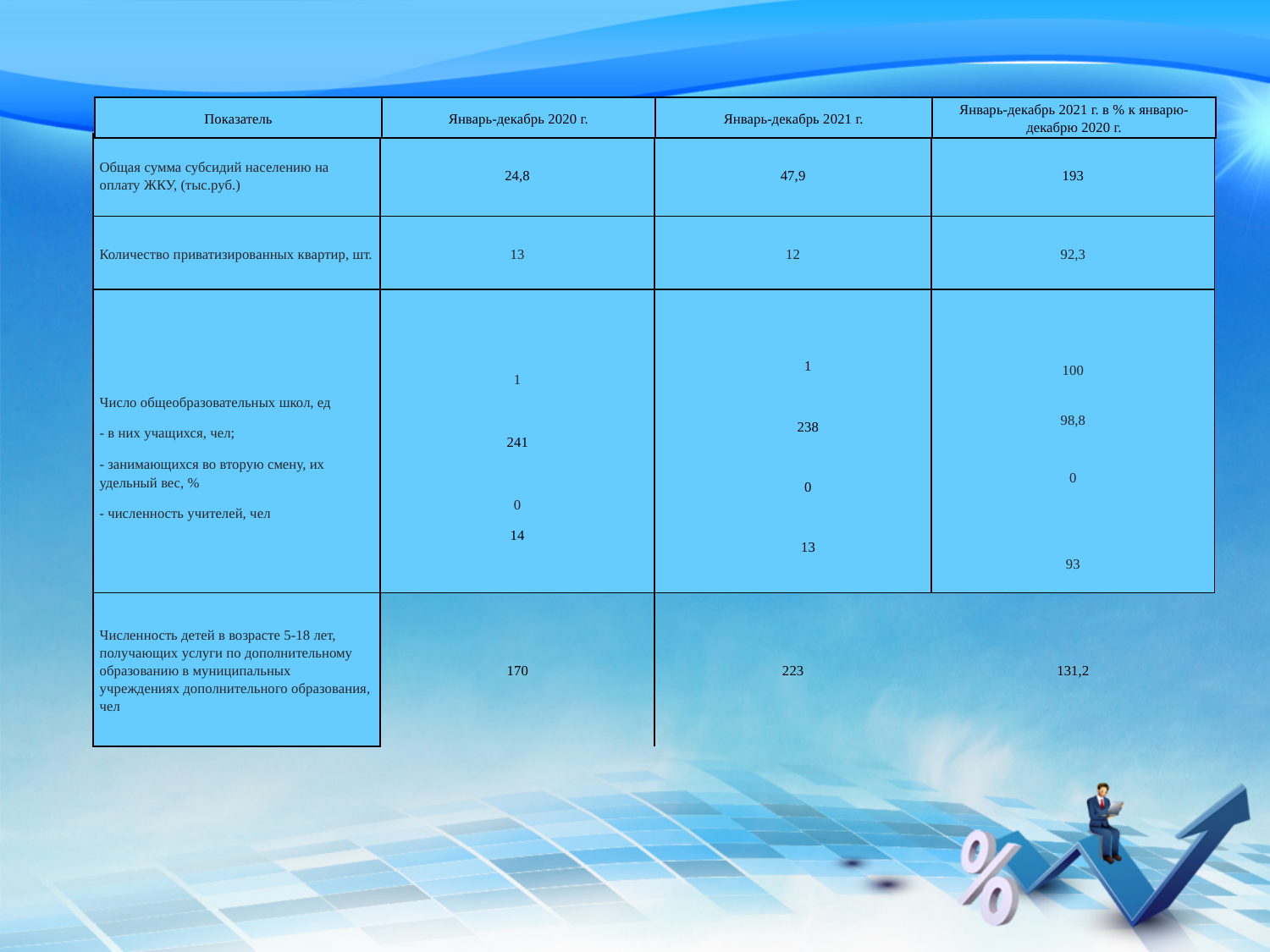

| Показатель | Январь-декабрь 2020 г. | Январь-декабрь 2021 г. | Январь-декабрь 2021 г. в % к январю-декабрю 2020 г. |
| --- | --- | --- | --- |
| Общая сумма субсидий населению на оплату ЖКУ, (тыс.руб.) | 24,8 | 47,9 | 193 |
| --- | --- | --- | --- |
| Количество приватизированных квартир, шт. | 13 | 12 | 92,3 |
| Число общеобразовательных школ, ед - в них учащихся, чел; - занимающихся во вторую смену, их удельный вес, % - численность учителей, чел | 1 241 0 14 | 1 238 0 13 | 100 98,8 0 93 |
| Численность детей в возрасте 5-18 лет, получающих услуги по дополнительному образованию в муниципальных учреждениях дополнительного образования, чел | 170 | 223 | 131,2 |